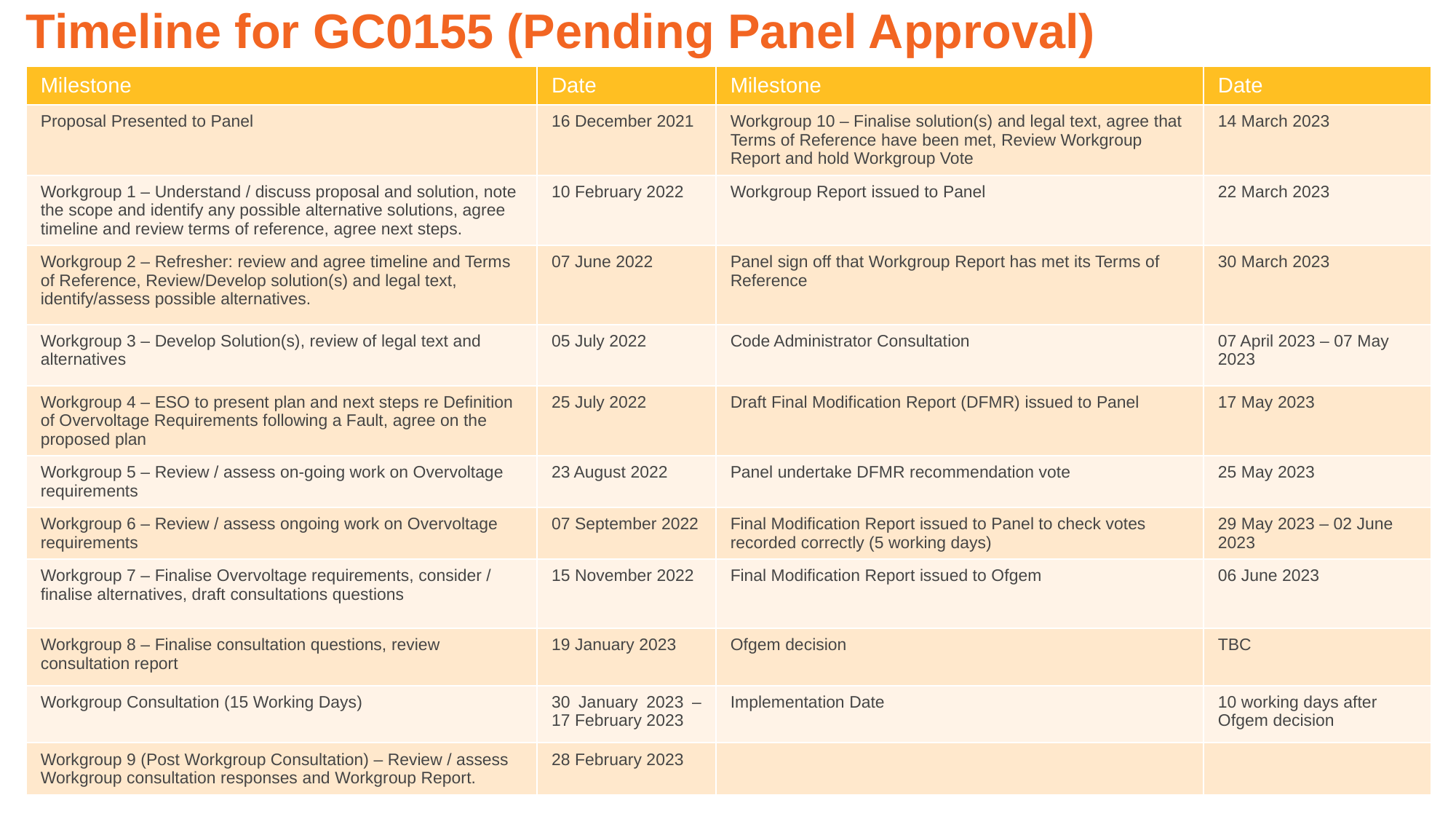

# Timeline for GC0155 (Pending Panel Approval)
| Milestone | Date | Milestone | Date |
| --- | --- | --- | --- |
| Proposal Presented to Panel | 16 December 2021 | Workgroup 10 – Finalise solution(s) and legal text, agree that Terms of Reference have been met, Review Workgroup Report and hold Workgroup Vote | 14 March 2023 |
| Workgroup 1 – Understand / discuss proposal and solution, note the scope and identify any possible alternative solutions, agree timeline and review terms of reference, agree next steps. | 10 February 2022 | Workgroup Report issued to Panel | 22 March 2023 |
| Workgroup 2 – Refresher: review and agree timeline and Terms of Reference, Review/Develop solution(s) and legal text, identify/assess possible alternatives. | 07 June 2022 | Panel sign off that Workgroup Report has met its Terms of Reference | 30 March 2023 |
| Workgroup 3 – Develop Solution(s), review of legal text and alternatives | 05 July 2022 | Code Administrator Consultation | 07 April 2023 – 07 May 2023 |
| Workgroup 4 – ESO to present plan and next steps re Definition of Overvoltage Requirements following a Fault, agree on the proposed plan | 25 July 2022 | Draft Final Modification Report (DFMR) issued to Panel | 17 May 2023 |
| Workgroup 5 – Review / assess on-going work on Overvoltage requirements | 23 August 2022 | Panel undertake DFMR recommendation vote | 25 May 2023 |
| Workgroup 6 – Review / assess ongoing work on Overvoltage requirements | 07 September 2022 | Final Modification Report issued to Panel to check votes recorded correctly (5 working days) | 29 May 2023 – 02 June 2023 |
| Workgroup 7 – Finalise Overvoltage requirements, consider / finalise alternatives, draft consultations questions | 15 November 2022 | Final Modification Report issued to Ofgem | 06 June 2023 |
| Workgroup 8 – Finalise consultation questions, review consultation report | 19 January 2023 | Ofgem decision | TBC |
| Workgroup Consultation (15 Working Days) | 30 January 2023 – 17 February 2023 | Implementation Date | 10 working days after Ofgem decision |
| Workgroup 9 (Post Workgroup Consultation) – Review / assess Workgroup consultation responses and Workgroup Report. | 28 February 2023 |  |  |